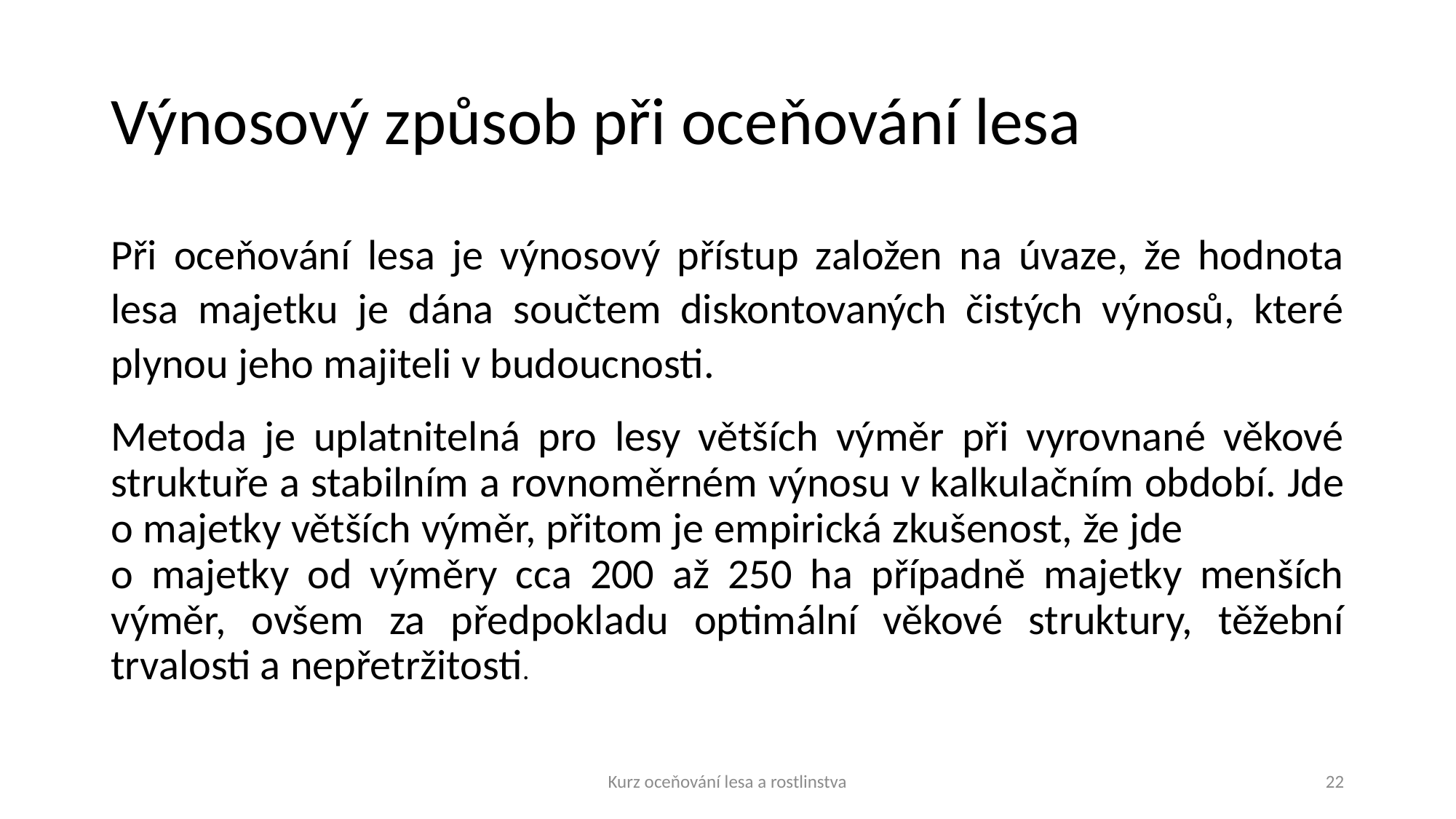

# Výnosový způsob při oceňování lesa
Při oceňování lesa je výnosový přístup založen na úvaze, že hodnota lesa majetku je dána součtem diskontovaných čistých výnosů, které plynou jeho majiteli v budoucnosti.
Metoda je uplatnitelná pro lesy větších výměr při vyrovnané věkové struktuře a stabilním a rovnoměrném výnosu v kalkulačním období. Jde o majetky větších výměr, přitom je empirická zkušenost, že jde                 o majetky od výměry cca 200 až 250 ha případně majetky menších výměr, ovšem za předpokladu optimální věkové struktury, těžební trvalosti a nepřetržitosti.
Kurz oceňování lesa a rostlinstva
22